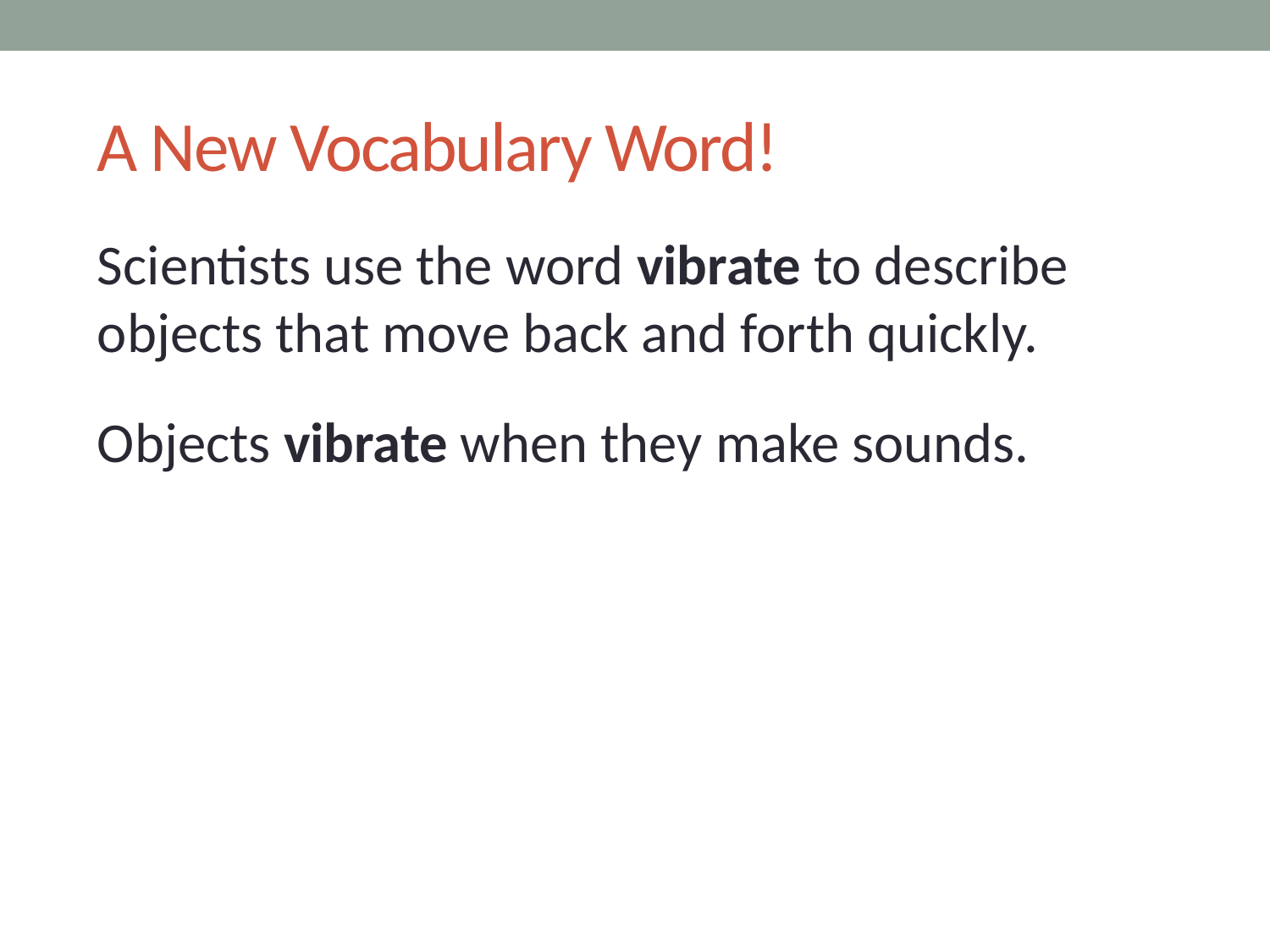

# A New Vocabulary Word!
Scientists use the word vibrate to describe objects that move back and forth quickly.
Objects vibrate when they make sounds.